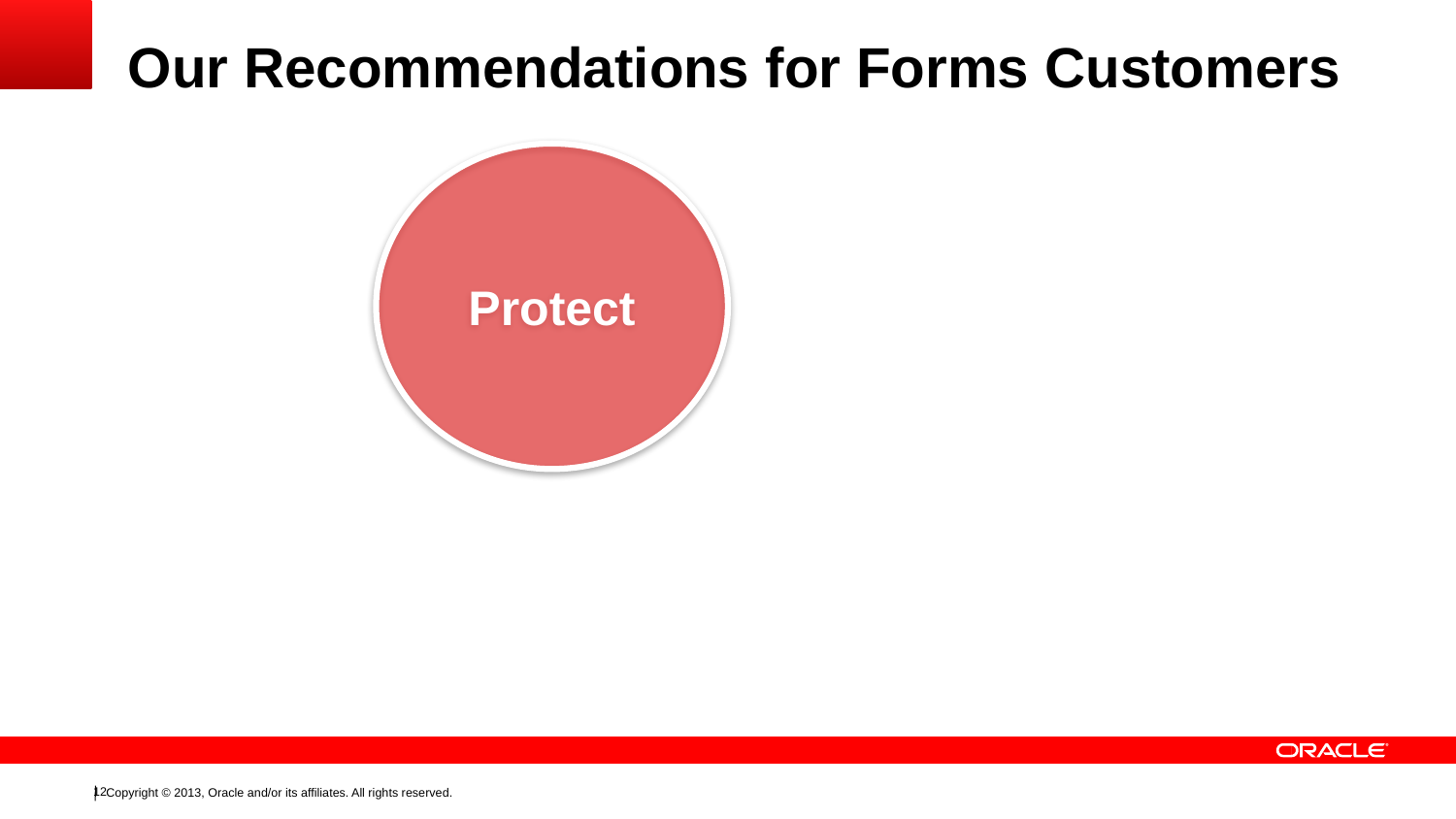

# Our Recommendations for Forms Customers
Protect